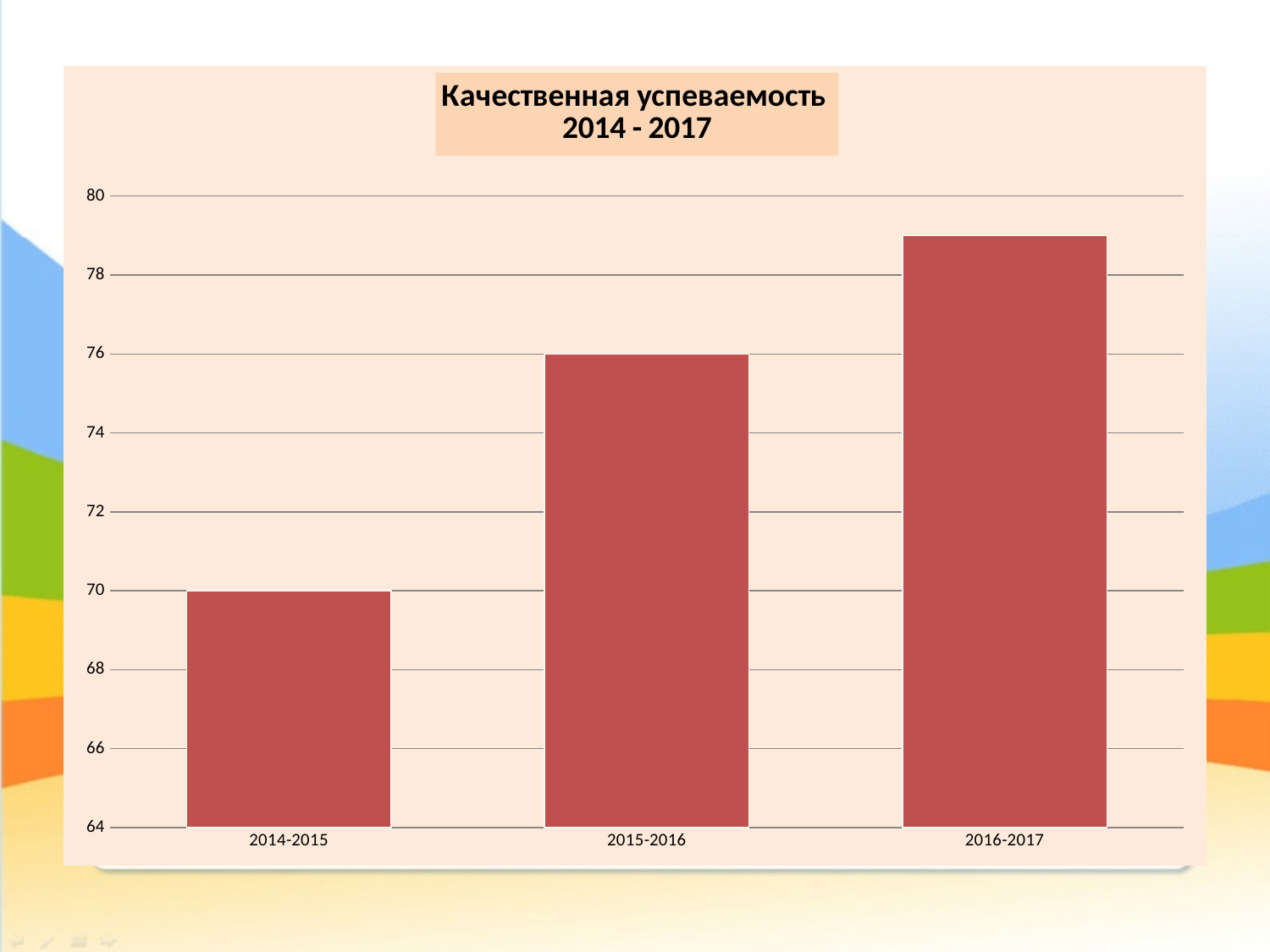

### Chart: Качественная успеваемость
2014 - 2017

| Category | Ряд 1 |
|---|---|
| 2014-2015 | 70.0 |
| 2015-2016 | 76.0 |
| 2016-2017 | 79.0 |